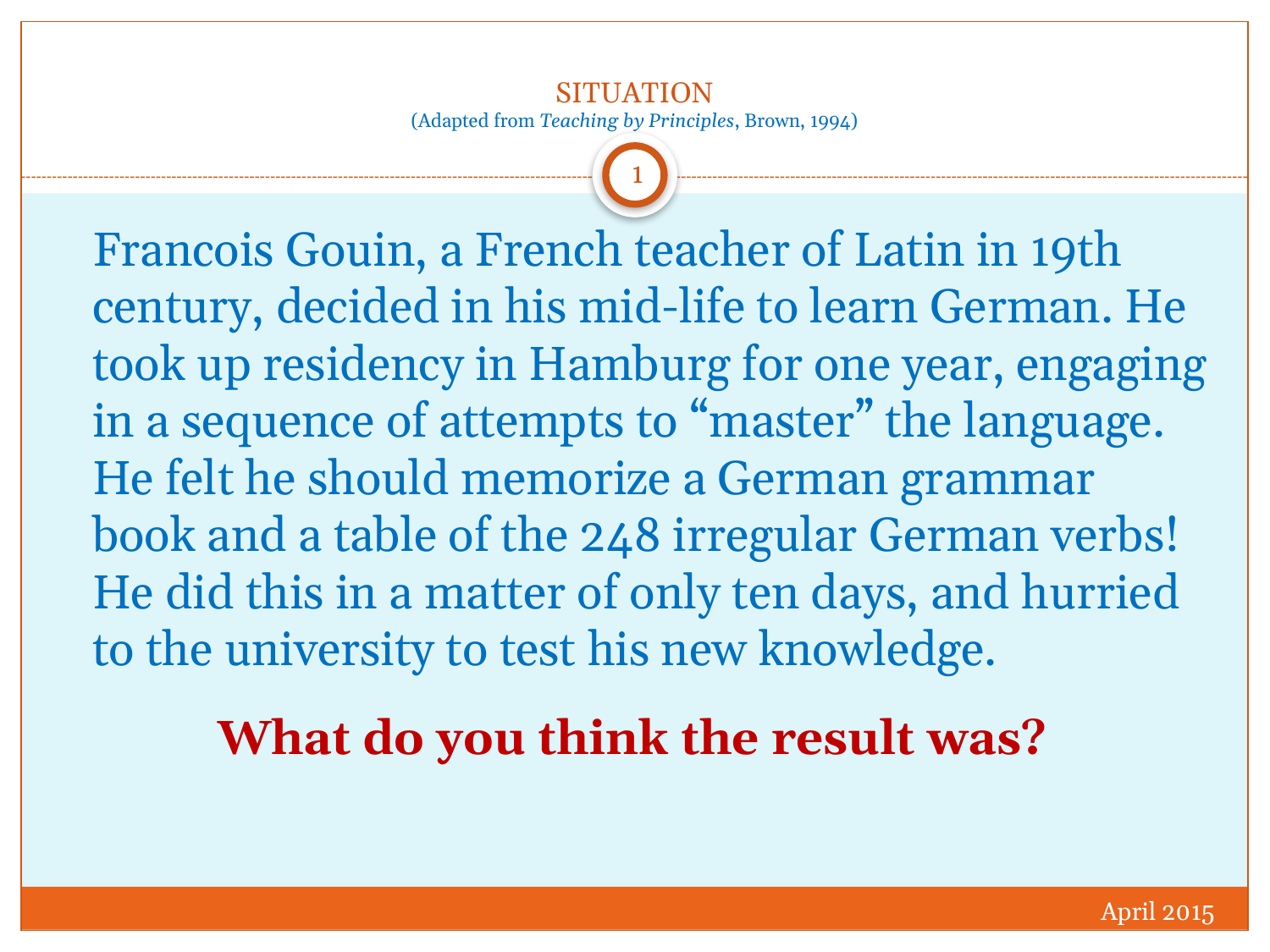

# SITUATION (Adapted from Teaching by Principles, Brown, 1994)
1
	Francois Gouin, a French teacher of Latin in 19th century, decided in his mid-life to learn German. He took up residency in Hamburg for one year, engaging in a sequence of attempts to “master” the language. He felt he should memorize a German grammar book and a table of the 248 irregular German verbs! He did this in a matter of only ten days, and hurried to the university to test his new knowledge.
What do you think the result was?
April 2015